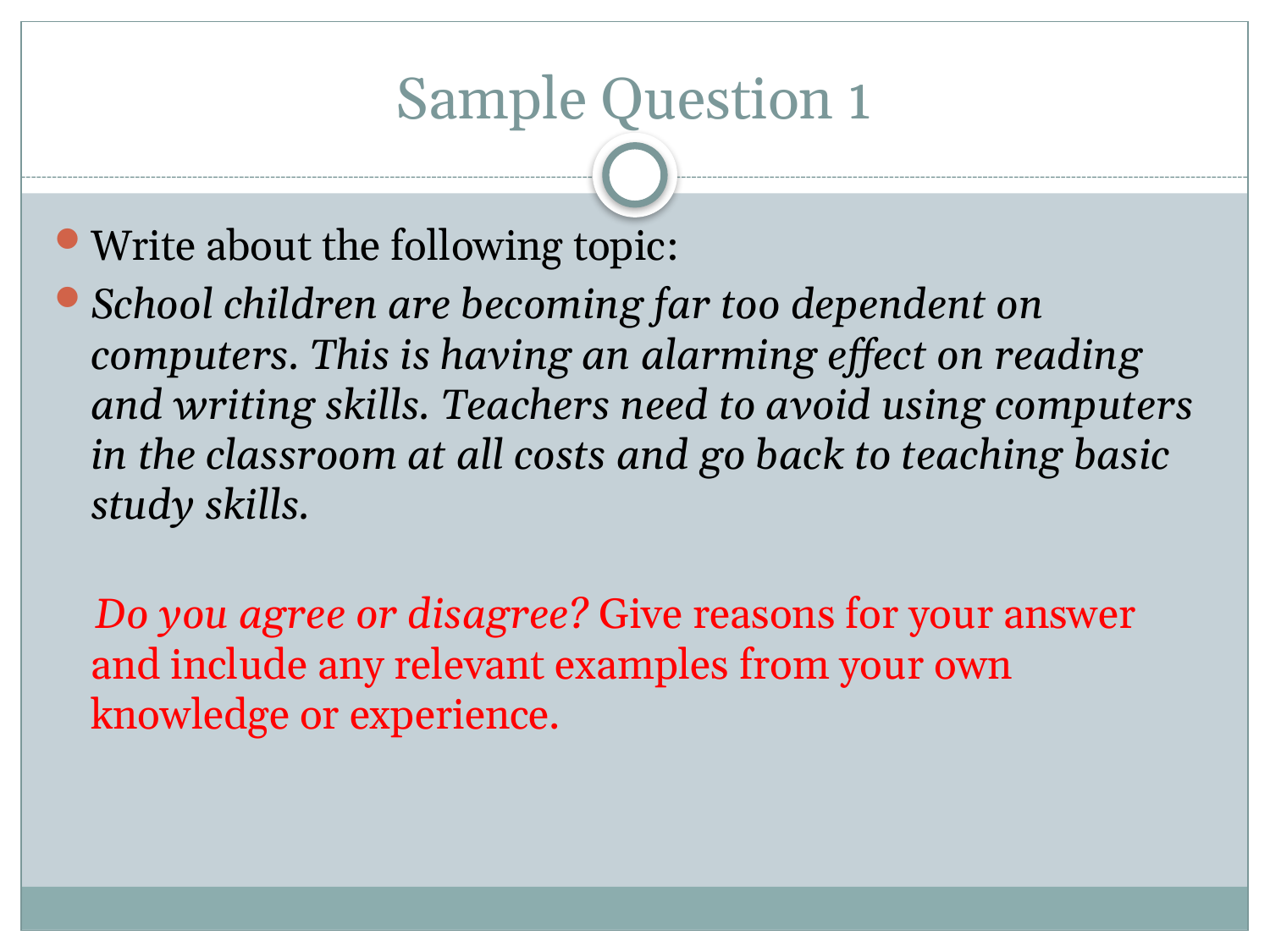

# Sample Question 1
Write about the following topic:
School children are becoming far too dependent on computers. This is having an alarming effect on reading and writing skills. Teachers need to avoid using computers in the classroom at all costs and go back to teaching basic study skills.
    Do you agree or disagree? Give reasons for your answer and include any relevant examples from your own knowledge or experience.